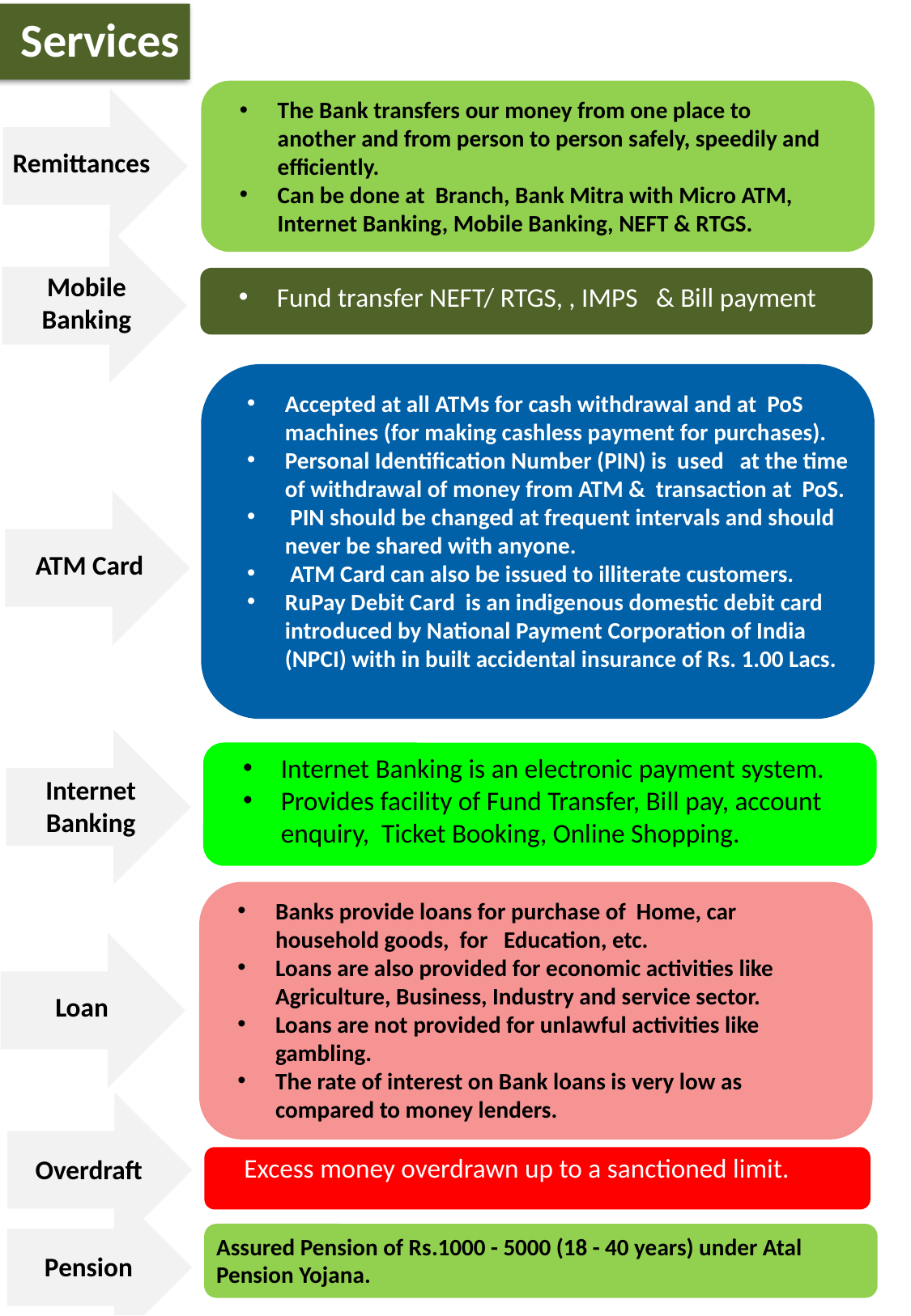

Services

Remittances
The Bank transfers our money from one place to another and from person to person safely, speedily and efficiently.
Can be done at  Branch, Bank Mitra with Micro ATM, Internet Banking, Mobile Banking, NEFT & RTGS.

Mobile Banking

Fund transfer NEFT/ RTGS, , IMPS   & Bill payment

Accepted at all ATMs for cash withdrawal and at  PoS machines (for making cashless payment for purchases).
Personal Identification Number (PIN) is  used   at the time of withdrawal of money from ATM &  transaction at  PoS.
 PIN should be changed at frequent intervals and should never be shared with anyone.
 ATM Card can also be issued to illiterate customers.
RuPay Debit Card  is an indigenous domestic debit card introduced by National Payment Corporation of India (NPCI) with in built accidental insurance of Rs. 1.00 Lacs.

ATM Card

Internet Banking

Internet Banking is an electronic payment system.
Provides facility of Fund Transfer, Bill pay, account enquiry,  Ticket Booking, Online Shopping.

Banks provide loans for purchase of  Home, car household goods,  for   Education, etc.
Loans are also provided for economic activities like Agriculture, Business, Industry and service sector.
Loans are not provided for unlawful activities like gambling.
The rate of interest on Bank loans is very low as compared to money lenders.

Loan

Overdraft
Excess money overdrawn up to a sanctioned limit.

Pension

Assured Pension of Rs.1000 - 5000 (18 - 40 years) under Atal Pension Yojana.